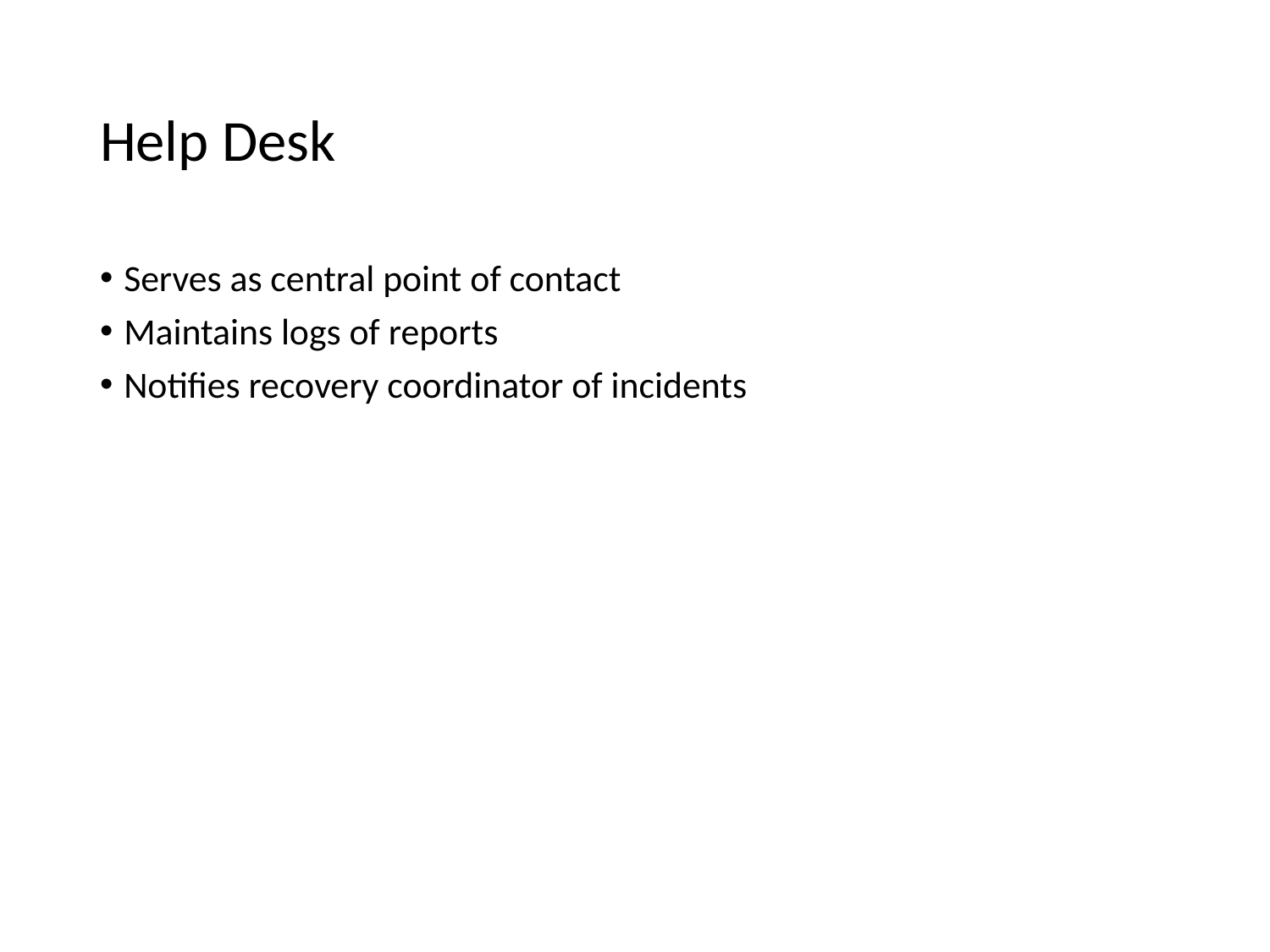

# Help Desk
Serves as central point of contact
Maintains logs of reports
Notifies recovery coordinator of incidents